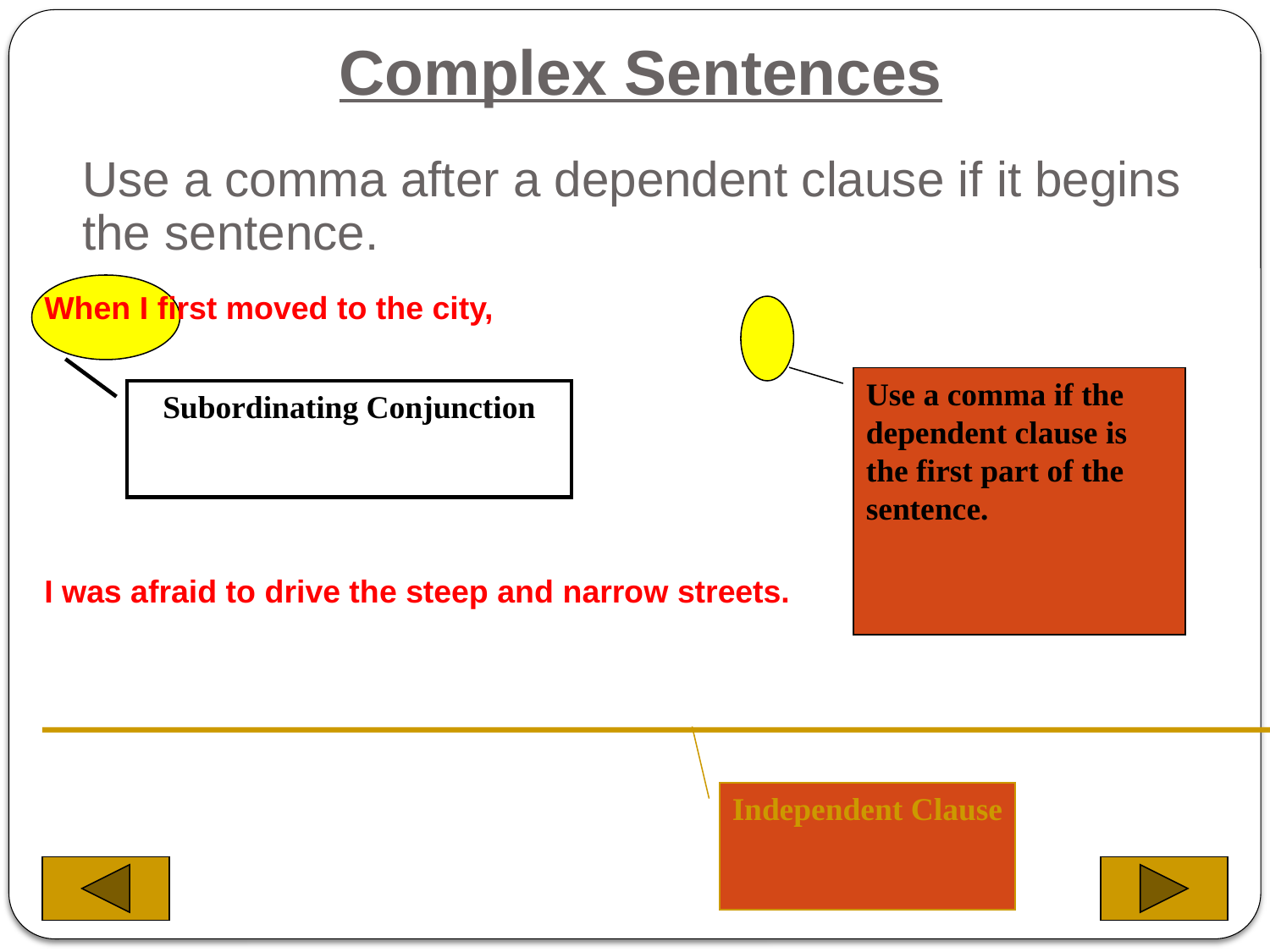

# Complex Sentences
	Use a comma after a dependent clause if it begins the sentence.

When I first moved to the city,

I was afraid to drive the steep and narrow streets.

Use a comma if the dependent clause is the first part of the sentence.

Subordinating Conjunction

Independent Clause